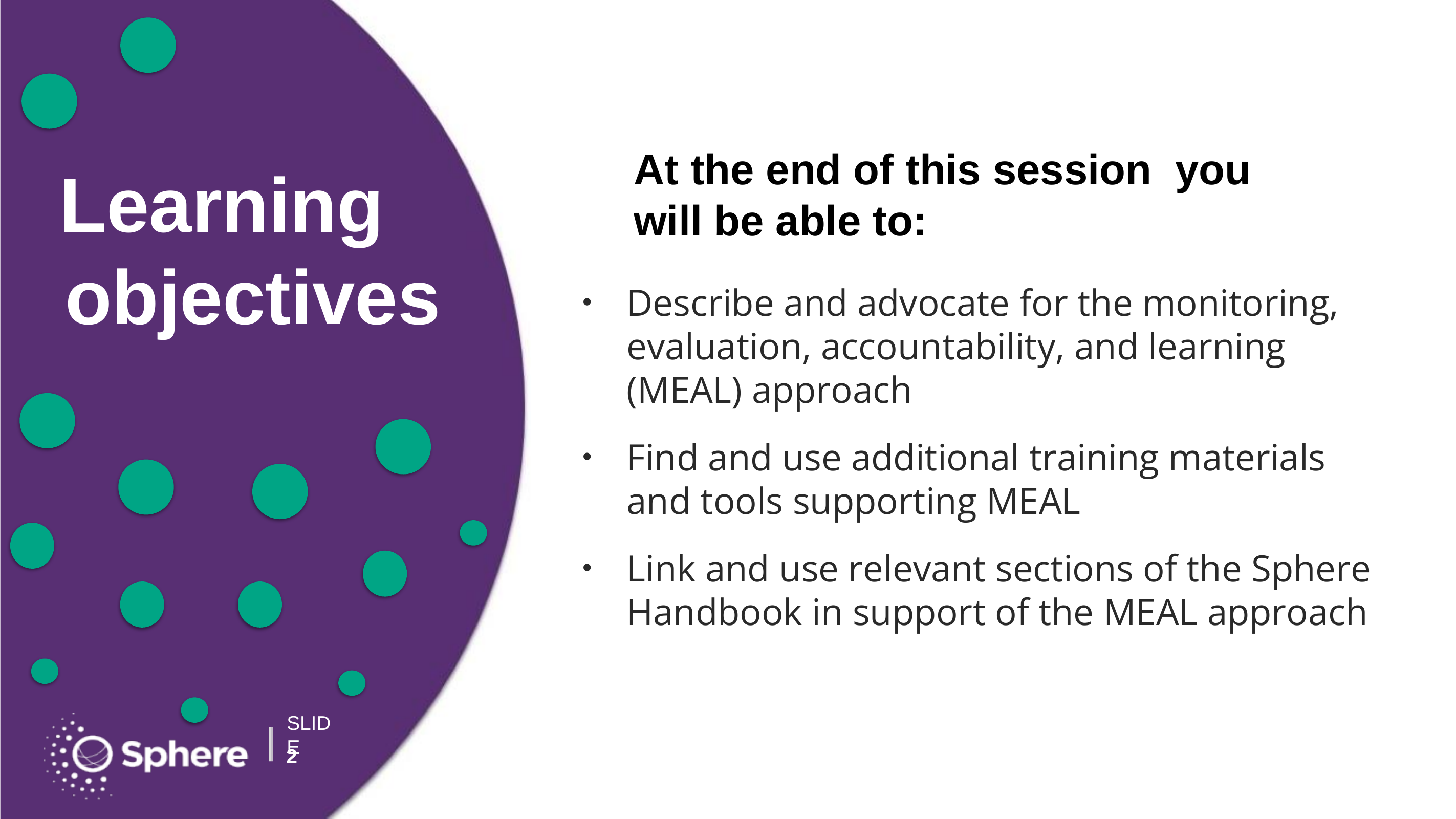

# At the end of this session  you will be able to:
Describe and advocate for the monitoring, evaluation, accountability, and learning (MEAL) approach
Find and use additional training materials and tools supporting MEAL
Link and use relevant sections of the Sphere Handbook in support of the MEAL approach
2